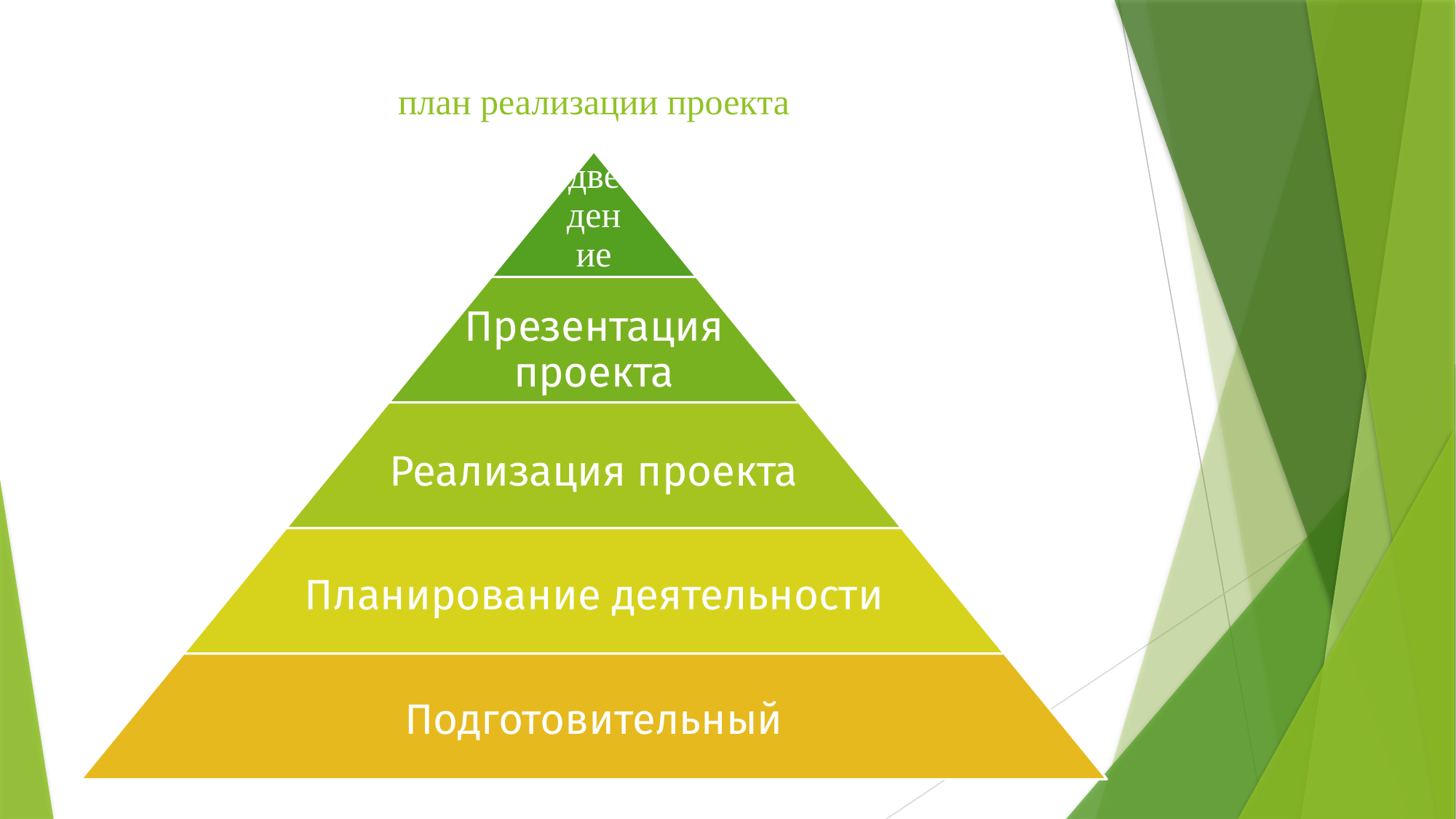

# план реализации проекта
Подведение итогов
Презентация проекта
Реализация проекта
Планирование деятельности
Подготовительный